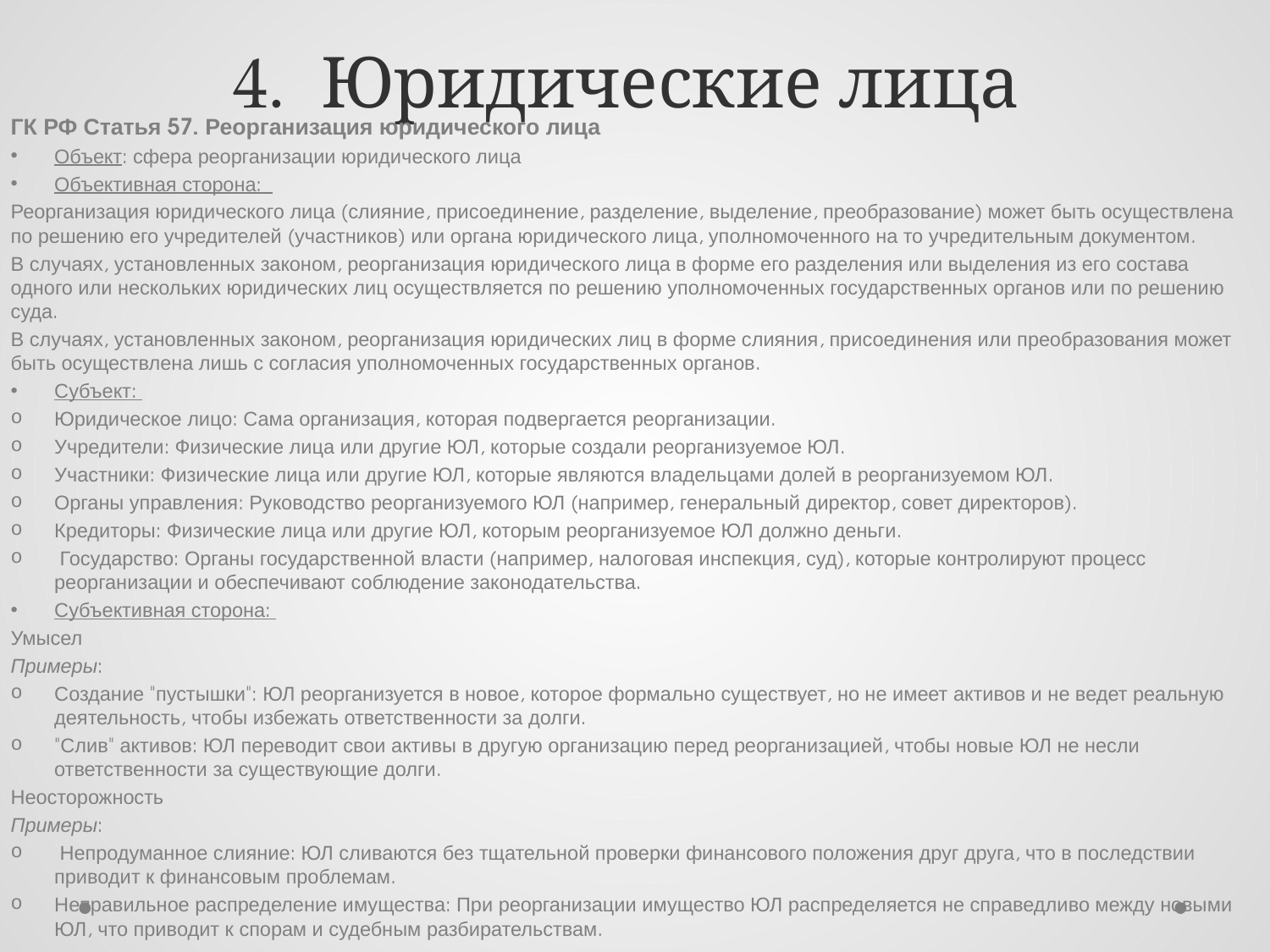

# 4.  Юридические лица
ГК РФ Статья 57. Реорганизация юридического лица
Объект: сфера реорганизации юридического лица
Объективная сторона:
Реорганизация юридического лица (слияние, присоединение, разделение, выделение, преобразование) может быть осуществлена по решению его учредителей (участников) или органа юридического лица, уполномоченного на то учредительным документом.
В случаях, установленных законом, реорганизация юридического лица в форме его разделения или выделения из его состава одного или нескольких юридических лиц осуществляется по решению уполномоченных государственных органов или по решению суда.
В случаях, установленных законом, реорганизация юридических лиц в форме слияния, присоединения или преобразования может быть осуществлена лишь с согласия уполномоченных государственных органов.
Субъект:
Юридическое лицо: Сама организация, которая подвергается реорганизации.
Учредители: Физические лица или другие ЮЛ, которые создали реорганизуемое ЮЛ.
Участники: Физические лица или другие ЮЛ, которые являются владельцами долей в реорганизуемом ЮЛ.
Органы управления: Руководство реорганизуемого ЮЛ (например, генеральный директор, совет директоров).
Кредиторы: Физические лица или другие ЮЛ, которым реорганизуемое ЮЛ должно деньги.
 Государство: Органы государственной власти (например, налоговая инспекция, суд), которые контролируют процесс реорганизации и обеспечивают соблюдение законодательства.
Субъективная сторона:
Умысел
Примеры:
Создание "пустышки": ЮЛ реорганизуется в новое, которое формально существует, но не имеет активов и не ведет реальную деятельность, чтобы избежать ответственности за долги.
"Слив" активов: ЮЛ переводит свои активы в другую организацию перед реорганизацией, чтобы новые ЮЛ не несли ответственности за существующие долги.
Неосторожность
Примеры:
 Непродуманное слияние: ЮЛ сливаются без тщательной проверки финансового положения друг друга, что в последствии приводит к финансовым проблемам.
Неправильное распределение имущества: При реорганизации имущество ЮЛ распределяется не справедливо между новыми ЮЛ, что приводит к спорам и судебным разбирательствам.